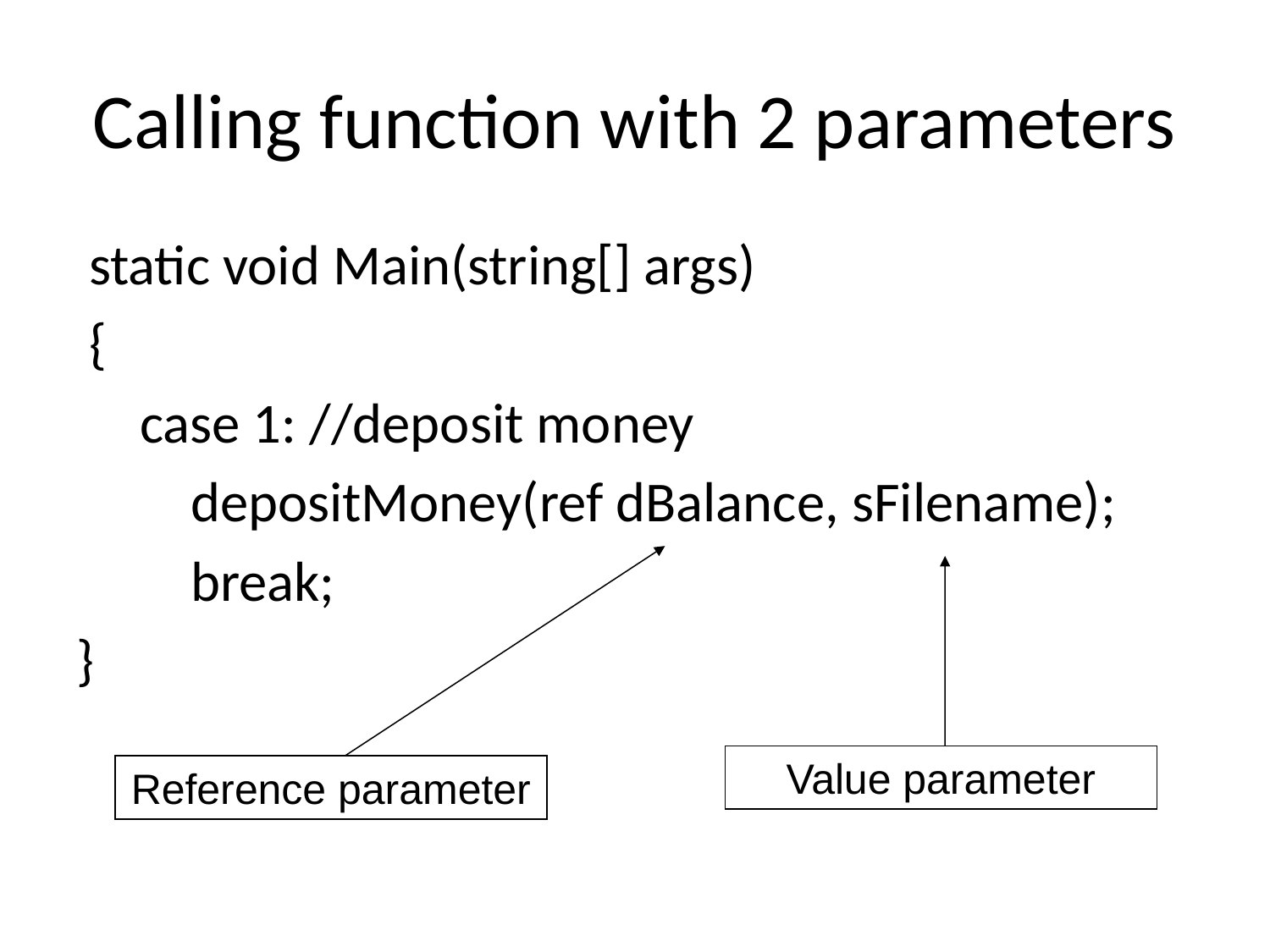

# Calling function with 2 parameters
 static void Main(string[] args)
 {
     case 1: //deposit money
         depositMoney(ref dBalance, sFilename);
         break;
}

Value parameter
Reference parameter